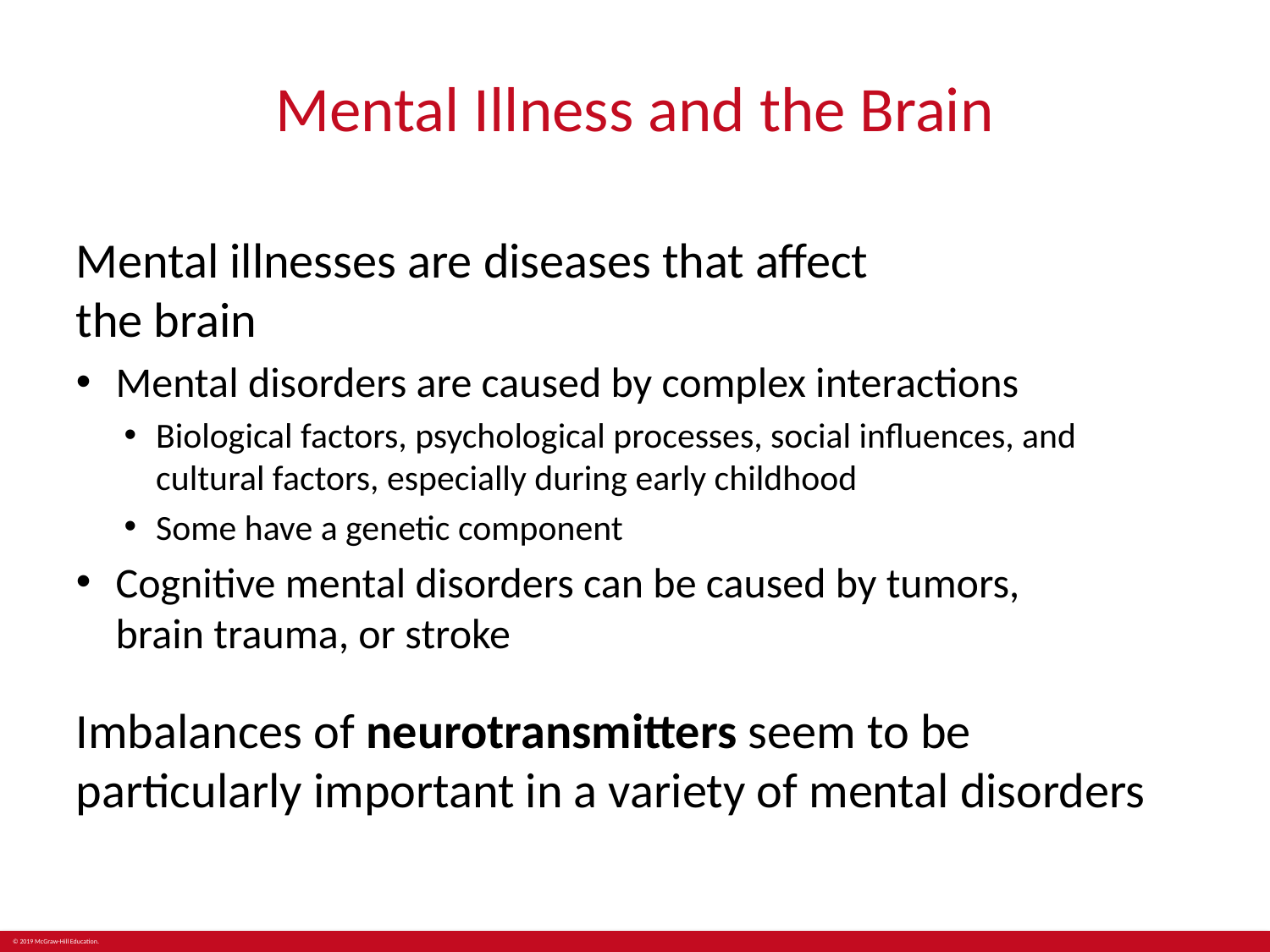

# Mental Illness and the Brain
Mental illnesses are diseases that affect
the brain
Mental disorders are caused by complex interactions
Biological factors, psychological processes, social influences, and cultural factors, especially during early childhood
Some have a genetic component
Cognitive mental disorders can be caused by tumors,
brain trauma, or stroke
Imbalances of neurotransmitters seem to be particularly important in a variety of mental disorders